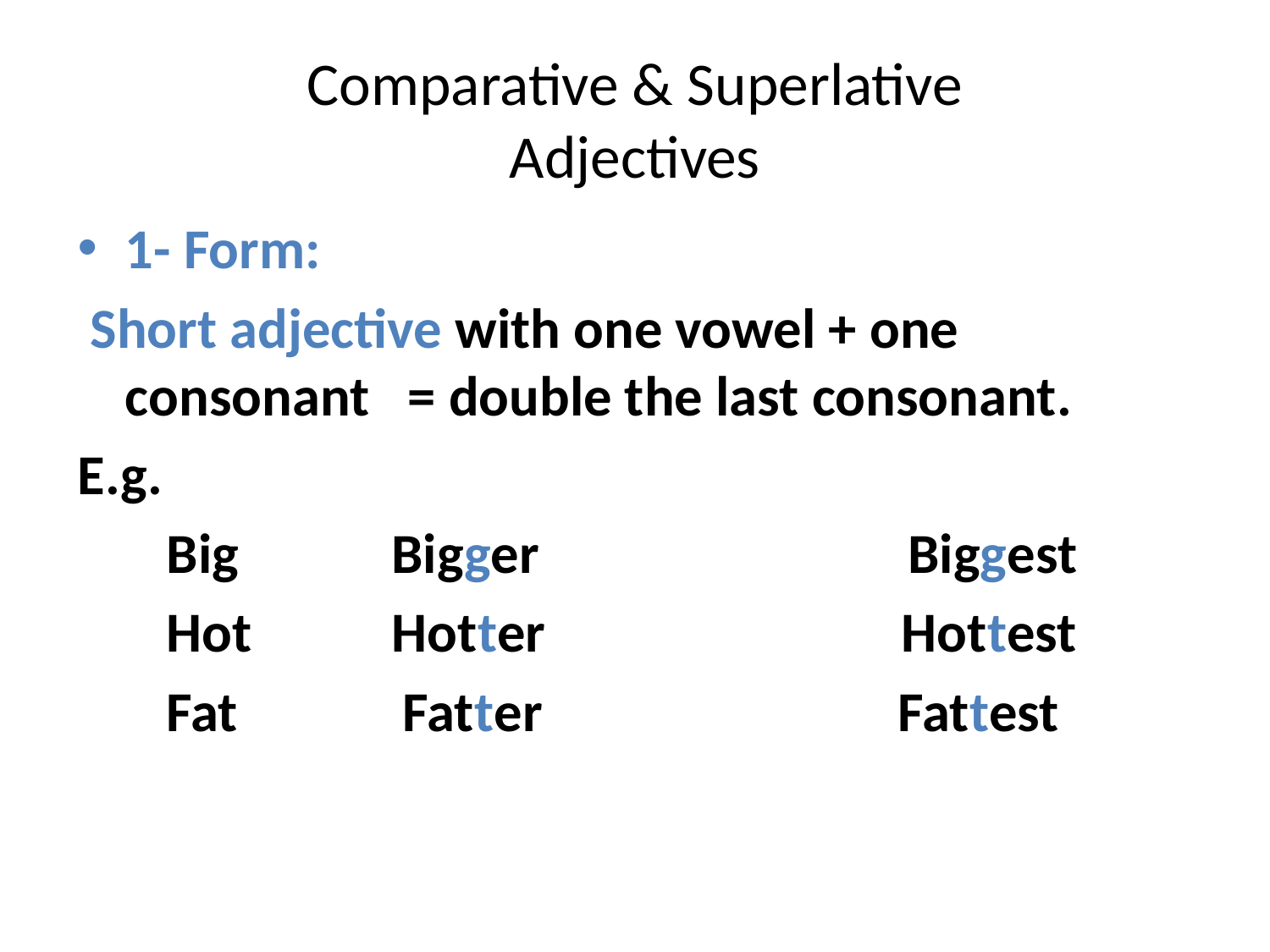

# Comparative & Superlative Adjectives
1- Form:
 Short adjective with one vowel + one consonant   = double the last consonant.
E.g.
       Big            Bigger                             Biggest
       Hot           Hotter                            Hottest
       Fat             Fatter                            Fattest